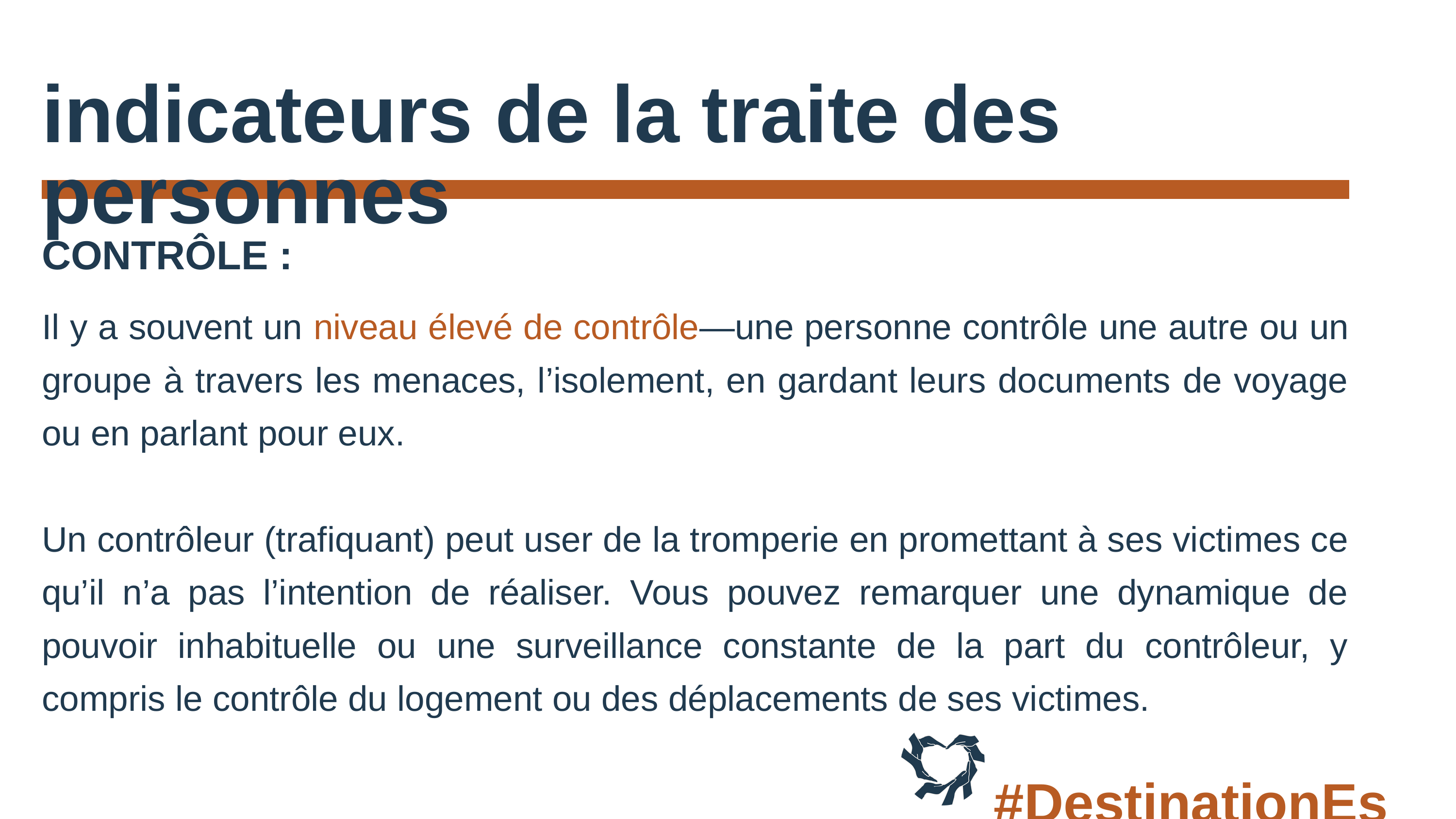

indicateurs de la traite des personnes

CONTRÔLE :
Il y a souvent un niveau élevé de contrôle—une personne contrôle une autre ou un groupe à travers les menaces, l’isolement, en gardant leurs documents de voyage ou en parlant pour eux.

Un contrôleur (trafiquant) peut user de la tromperie en promettant à ses victimes ce qu’il n’a pas l’intention de réaliser. Vous pouvez remarquer une dynamique de pouvoir inhabituelle ou une surveillance constante de la part du contrôleur, y compris le contrôle du logement ou des déplacements de ses victimes.

#DestinationEspoir